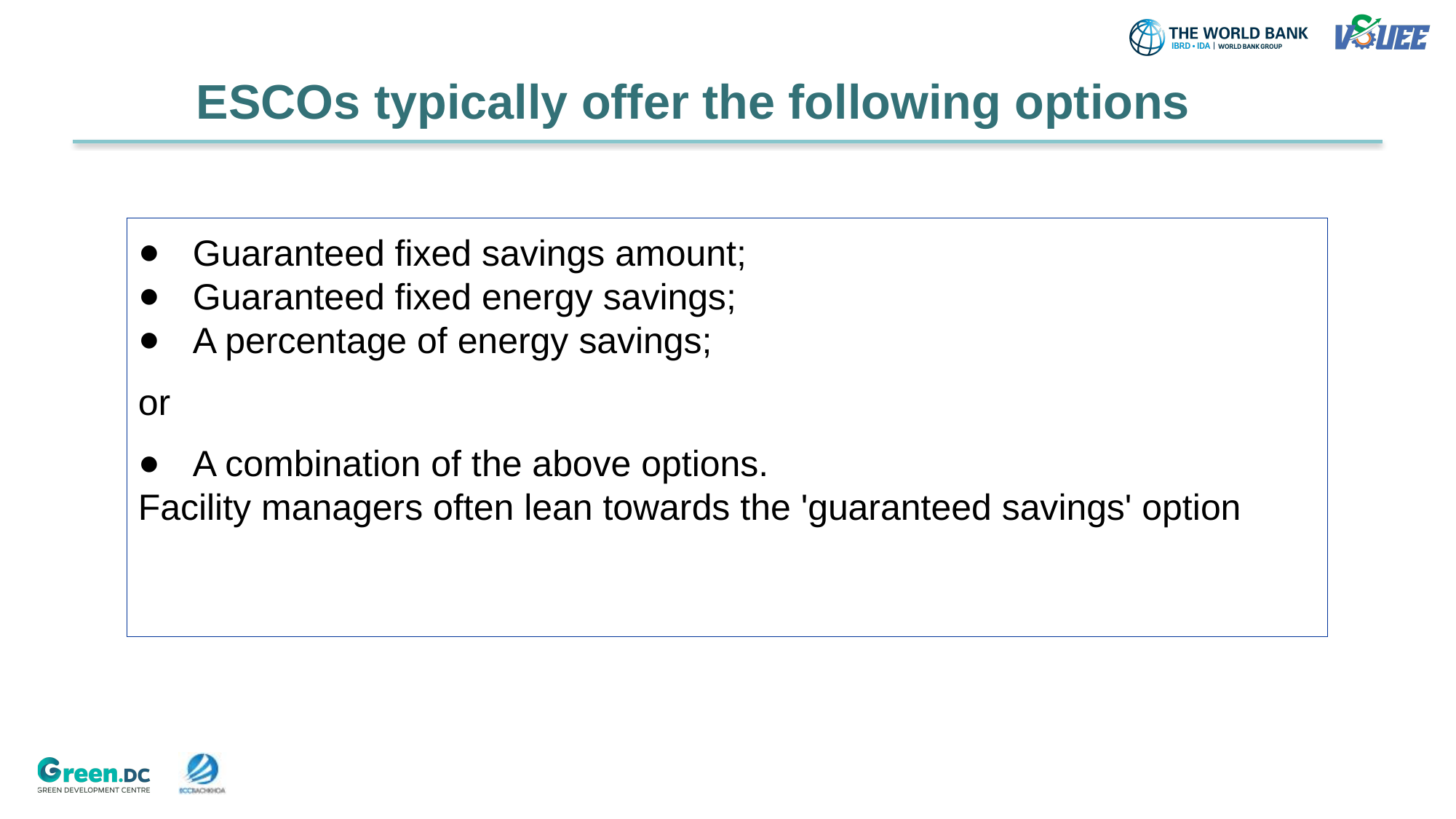

# ESCOs typically offer the following options
Guaranteed fixed savings amount;
Guaranteed fixed energy savings;
A percentage of energy savings;
or
A combination of the above options.
Facility managers often lean towards the 'guaranteed savings' option